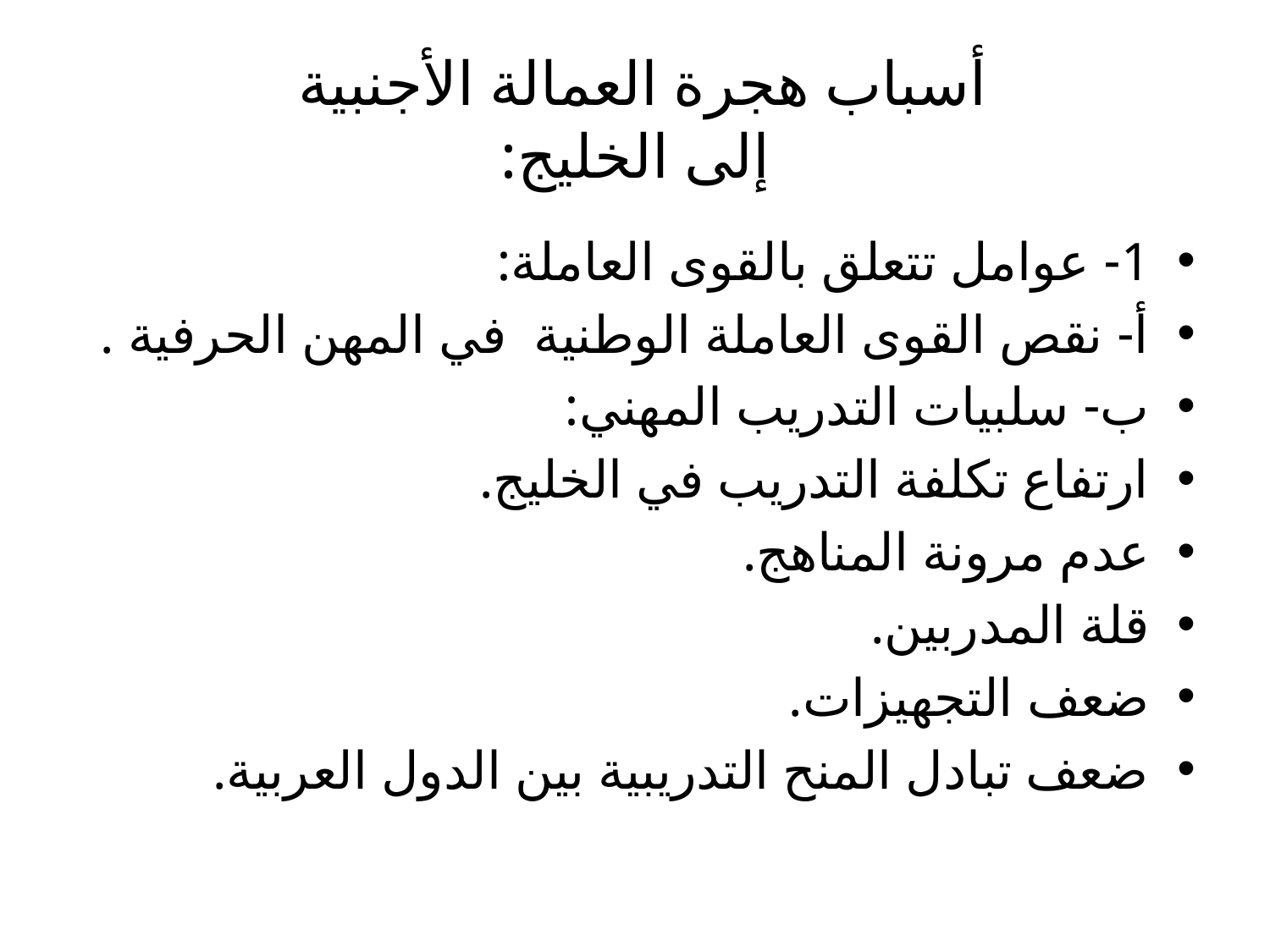

# أسباب هجرة العمالة الأجنبية إلى الخليج:
1- عوامل تتعلق بالقوى العاملة:
أ- نقص القوى العاملة الوطنية  في المهن الحرفية .
ب- سلبيات التدريب المهني:
ارتفاع تكلفة التدريب في الخليج.
عدم مرونة المناهج.
قلة المدربين.
ضعف التجهيزات.
ضعف تبادل المنح التدريبية بين الدول العربية.